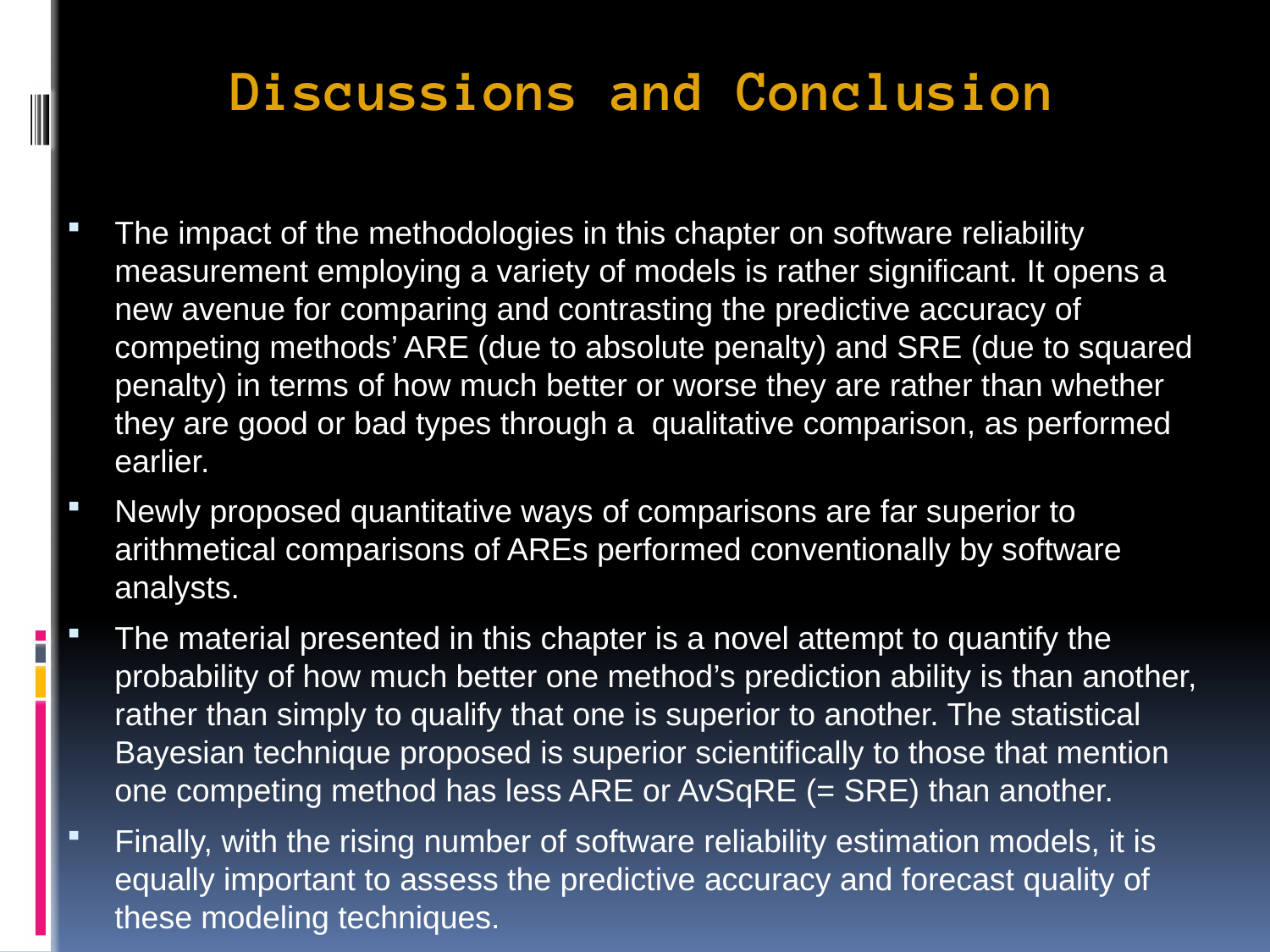

Discussions and Conclusion
The impact of the methodologies in this chapter on software reliability measurement employing a variety of models is rather significant. It opens a new avenue for comparing and contrasting the predictive accuracy of competing methods’ ARE (due to absolute penalty) and SRE (due to squared penalty) in terms of how much better or worse they are rather than whether they are good or bad types through a  qualitative comparison, as performed earlier.
Newly proposed quantitative ways of comparisons are far superior to arithmetical comparisons of AREs performed conventionally by software analysts.
The material presented in this chapter is a novel attempt to quantify the probability of how much better one method’s prediction ability is than another, rather than simply to qualify that one is superior to another. The statistical Bayesian technique proposed is superior scientifically to those that mention one competing method has less ARE or AvSqRE (= SRE) than another.
Finally, with the rising number of software reliability estimation models, it is equally important to assess the predictive accuracy and forecast quality of these modeling techniques.